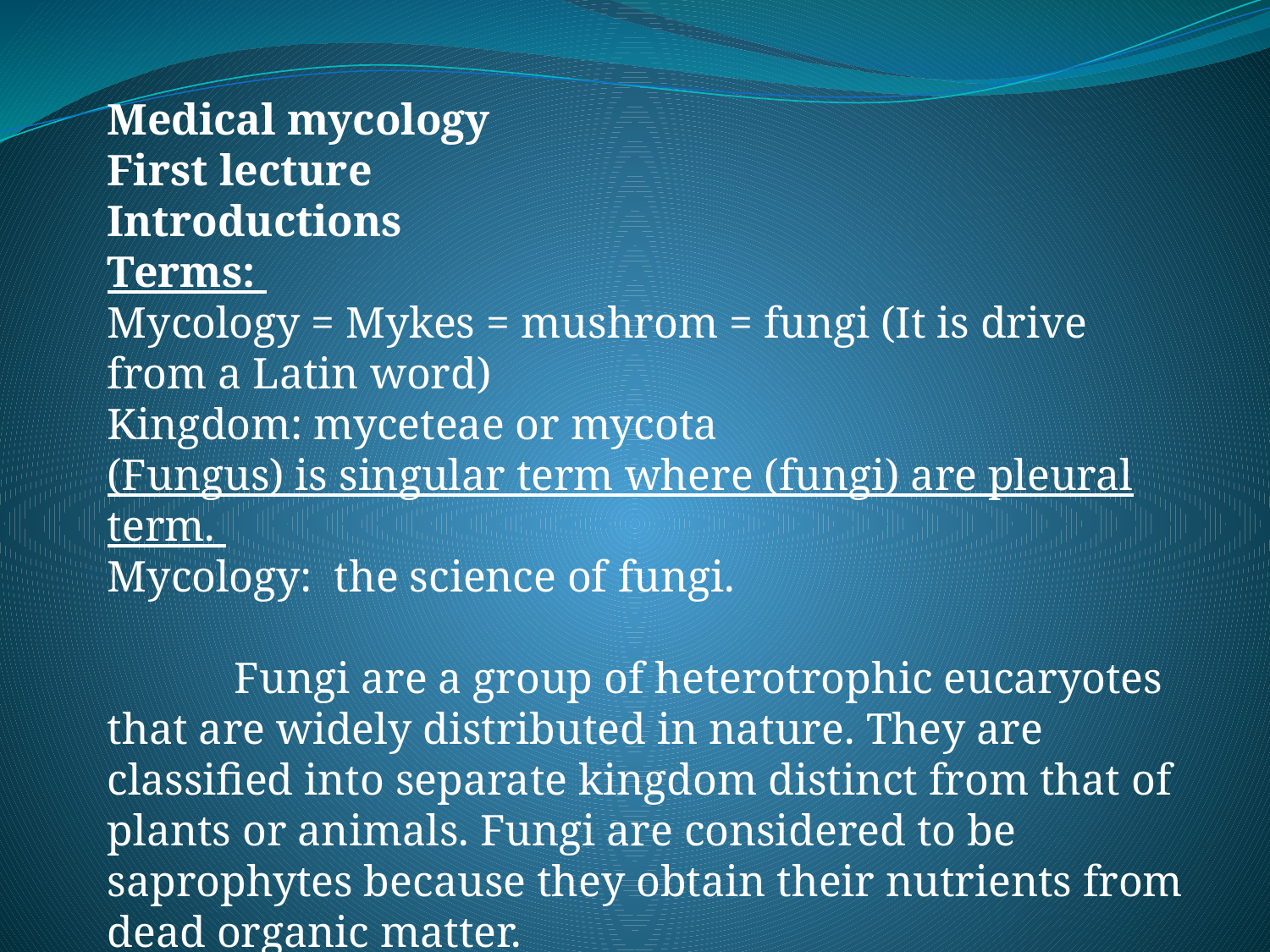

Medical mycology
First lecture
Introductions
Terms:
Mycology = Mykes = mushrom = fungi (It is drive from a Latin word)
Kingdom: myceteae or mycota
(Fungus) is singular term where (fungi) are pleural term.
Mycology:  the science of fungi.

	Fungi are a group of heterotrophic eucaryotes that are widely distributed in nature. They are classified into separate kingdom distinct from that of plants or animals. Fungi are considered to be saprophytes because they obtain their nutrients from dead organic matter.